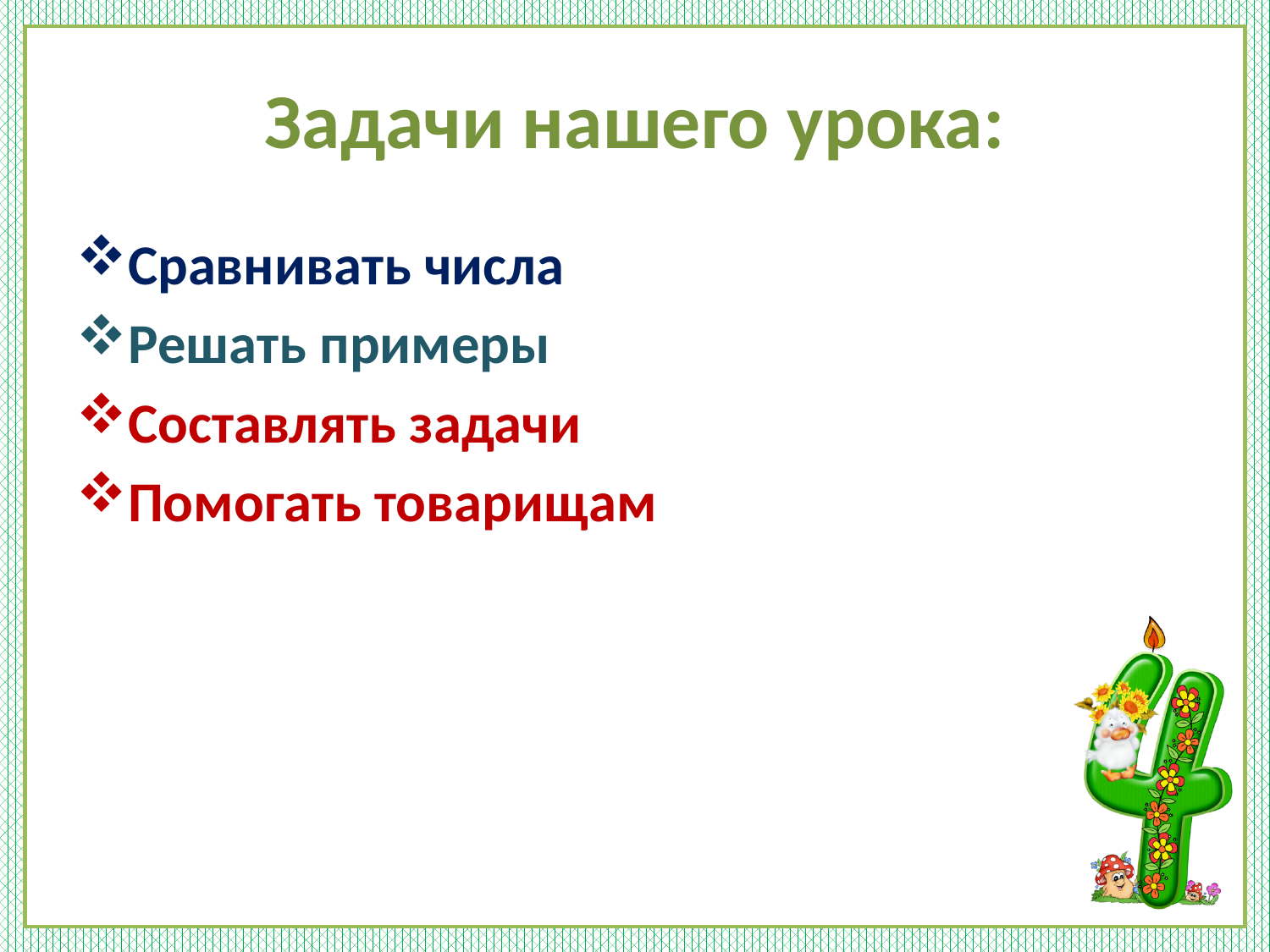

# Задачи нашего урока:
Сравнивать числа
Решать примеры
Составлять задачи
Помогать товарищам